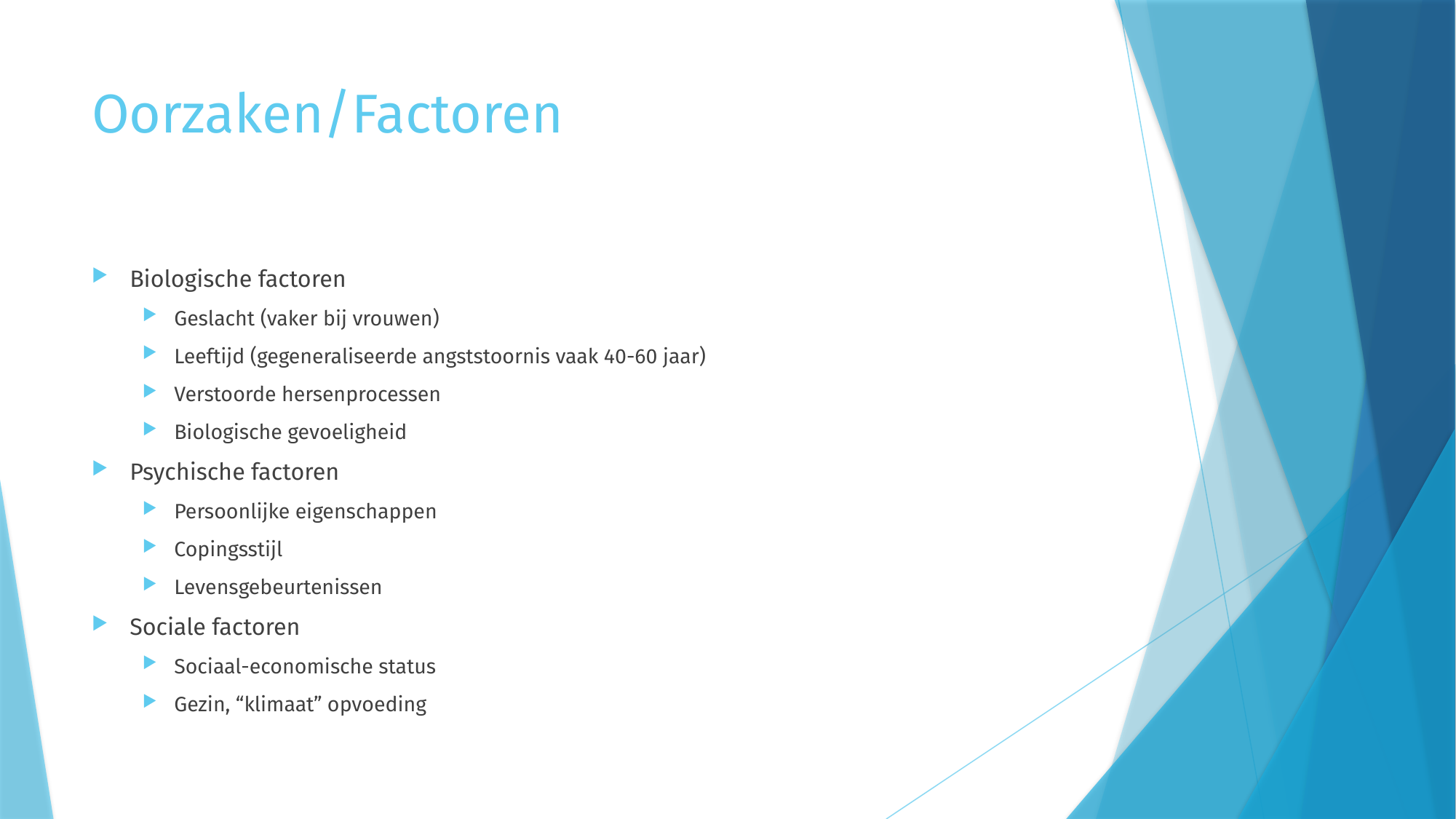

# Oorzaken/Factoren
Biologische factoren
Geslacht (vaker bij vrouwen)
Leeftijd (gegeneraliseerde angststoornis vaak 40-60 jaar)
Verstoorde hersenprocessen
Biologische gevoeligheid
Psychische factoren
Persoonlijke eigenschappen
Copingsstijl
Levensgebeurtenissen
Sociale factoren
Sociaal-economische status
Gezin, “klimaat” opvoeding